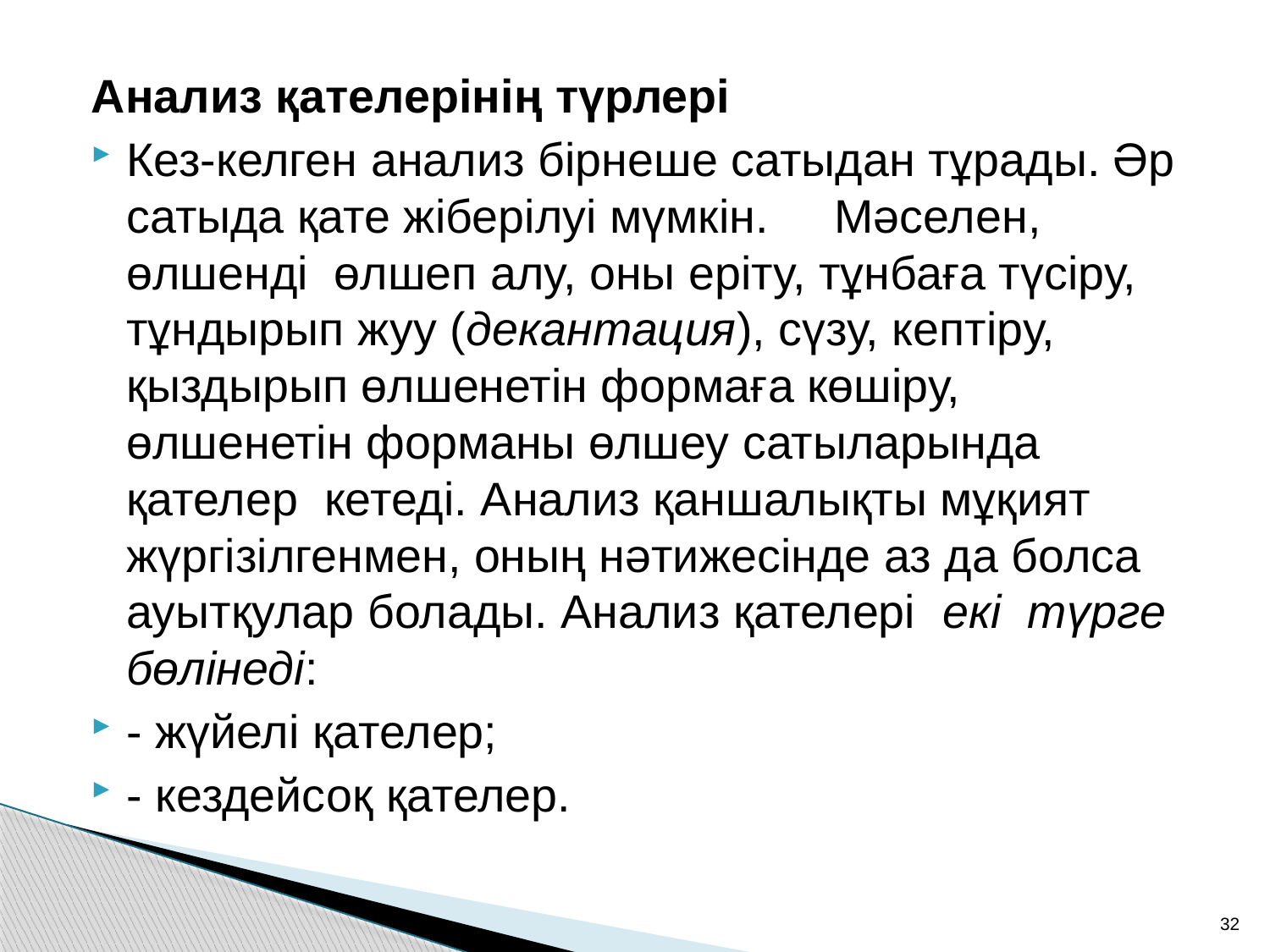

Анализ қателерінің түрлері
Кез-келген анализ бірнеше сатыдан тұрады. Әр сатыда қате жіберілуі мүмкін.     Мәселен,  өлшенді  өлшеп алу, оны еріту, тұнбаға түсіру, тұндырып жуу (декантация), сүзу, кептіру, қыздырып өлшенетін формаға көшіру, өлшенетін форманы өлшеу сатыларында қателер  кетеді. Анализ қаншалықты мұқият жүргізілгенмен, оның нәтижесінде аз да болса ауытқулар болады. Анализ қателері  екі  түрге бөлінеді:
- жүйелі қателер;
- кездейсоқ қателер.

32